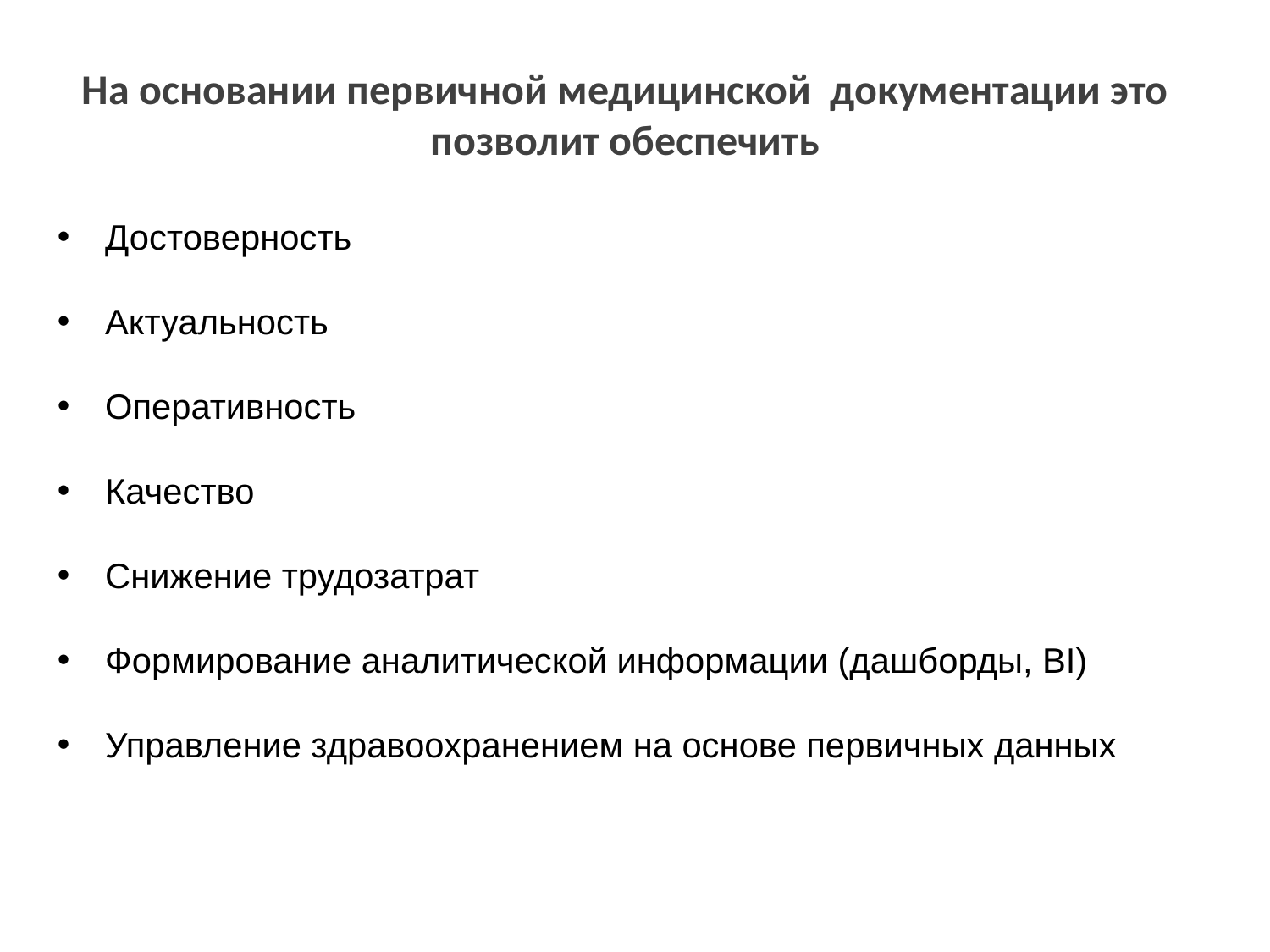

На основании первичной медицинской  документации это позволит обеспечить

Достоверность

Актуальность

Оперативность

Качество

Снижение трудозатрат

Формирование аналитической информации (дашборды, BI)

Управление здравоохранением на основе первичных данных